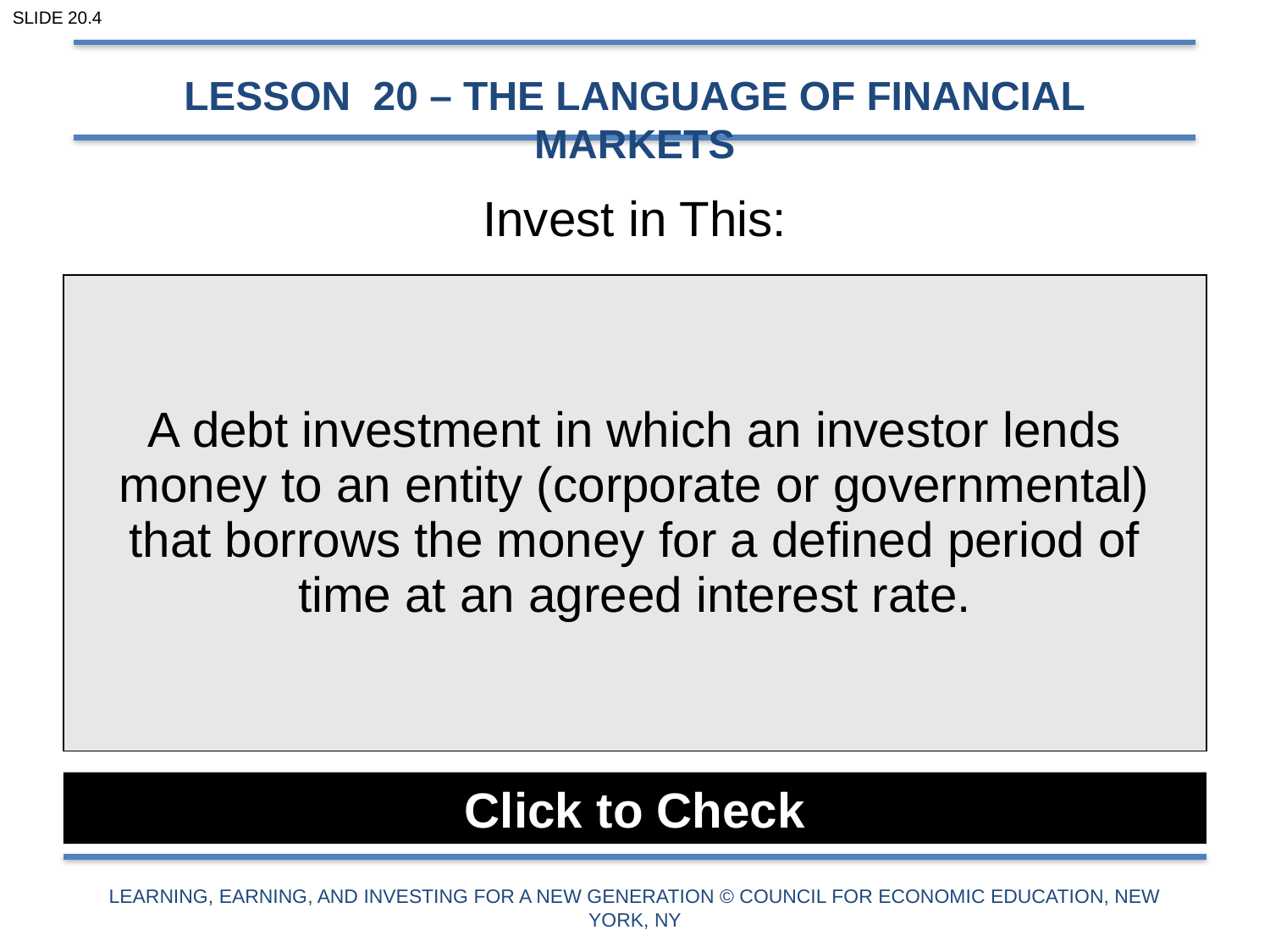

Slide 20.4
Lesson  20 – The Language of Financial Markets
# Invest in This:
| A debt investment in which an investor lends money to an entity (corporate or governmental) that borrows the money for a defined period of time at an agreed interest rate. |
| --- |
Click to Check